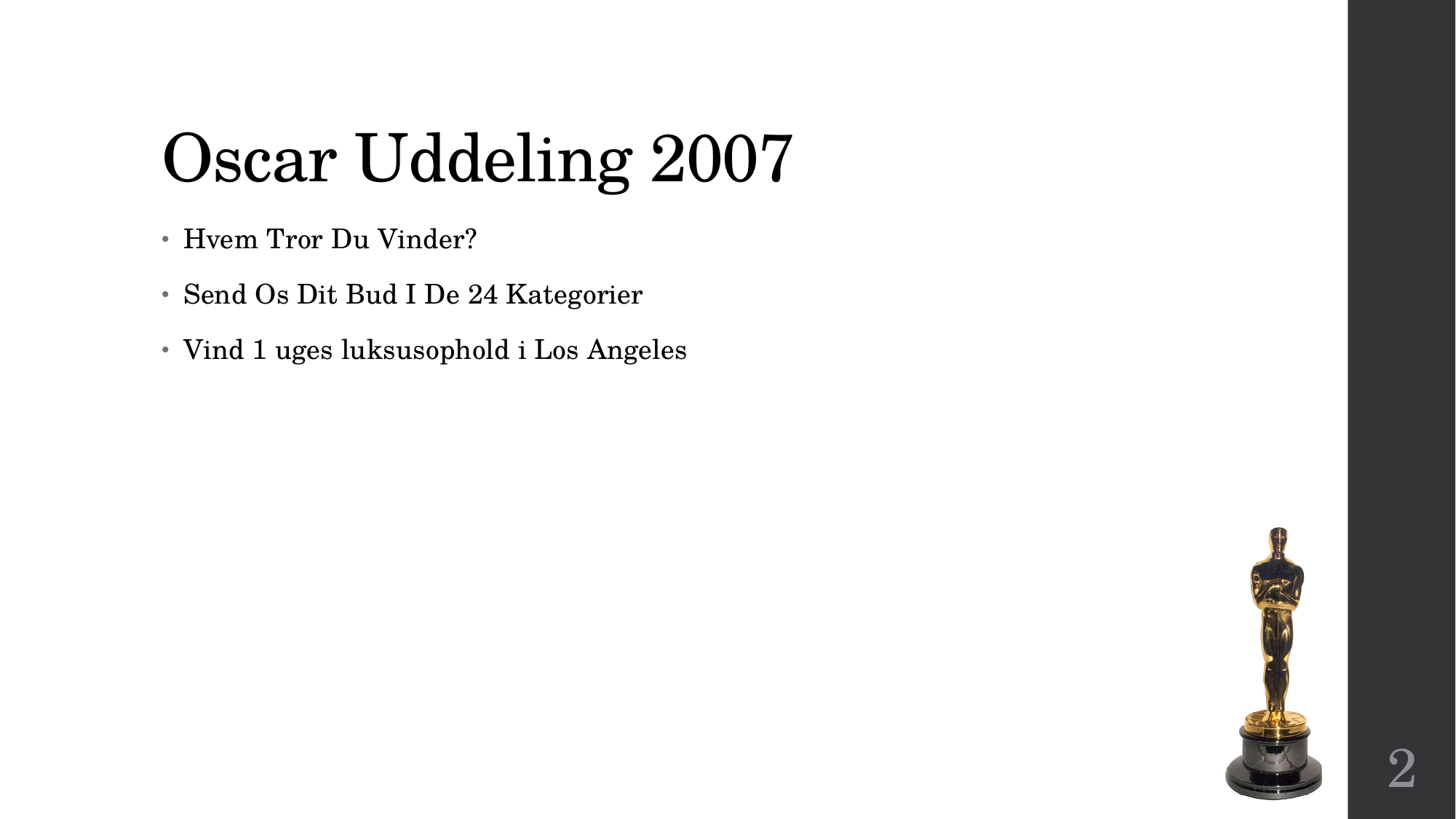

# Oscar Uddeling 2007
Hvem Tror Du Vinder?
Send Os Dit Bud I De 24 Kategorier
Vind 1 uges luksusophold i Los Angeles
2